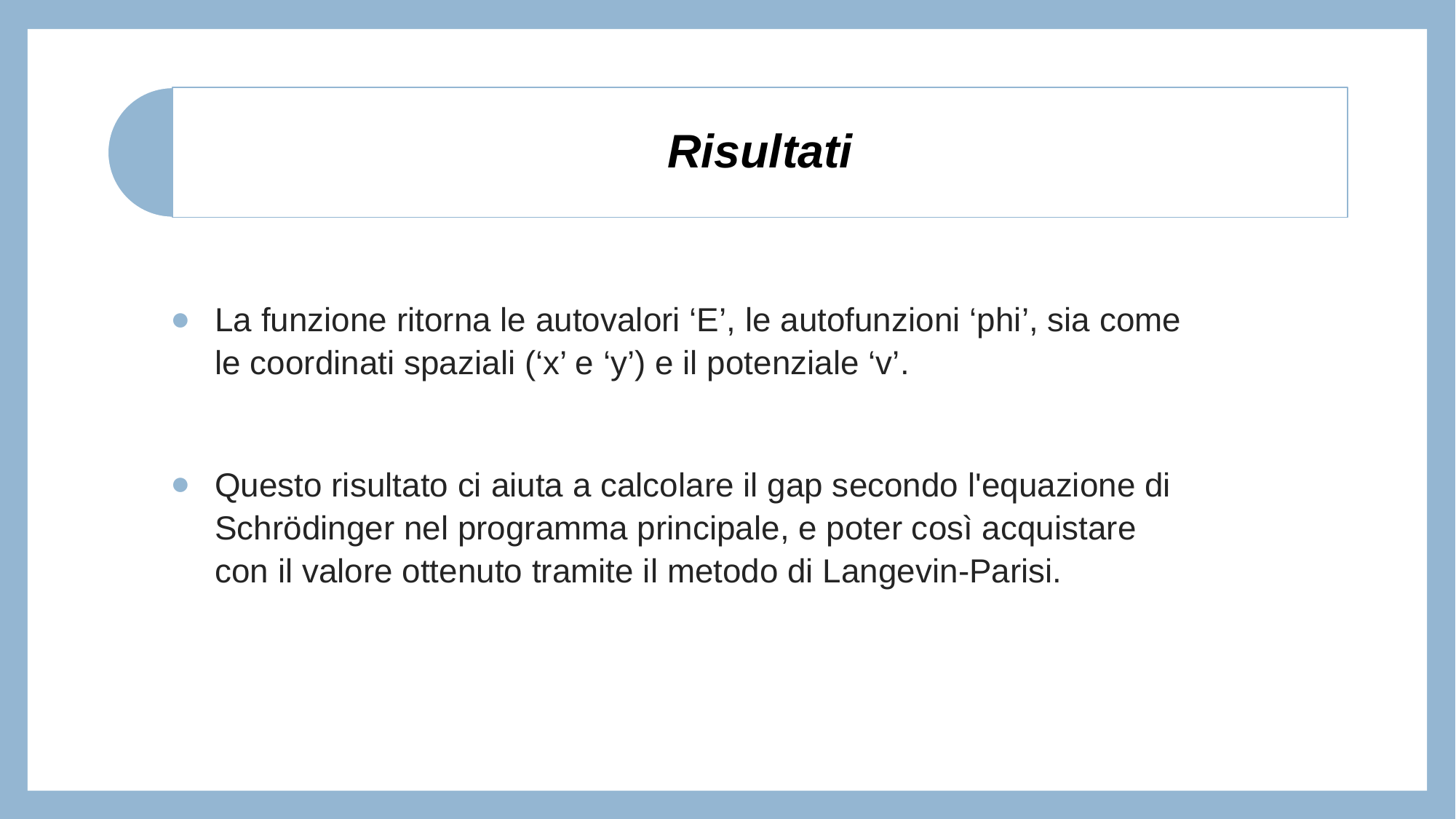

Risultati
La funzione ritorna le autovalori ‘E’, le autofunzioni ‘phi’, sia come le coordinati spaziali (‘x’ e ‘y’) e il potenziale ‘v’.

Questo risultato ci aiuta a calcolare il gap secondo l'equazione di Schrödinger nel programma principale, e poter così acquistare con il valore ottenuto tramite il metodo di Langevin-Parisi.